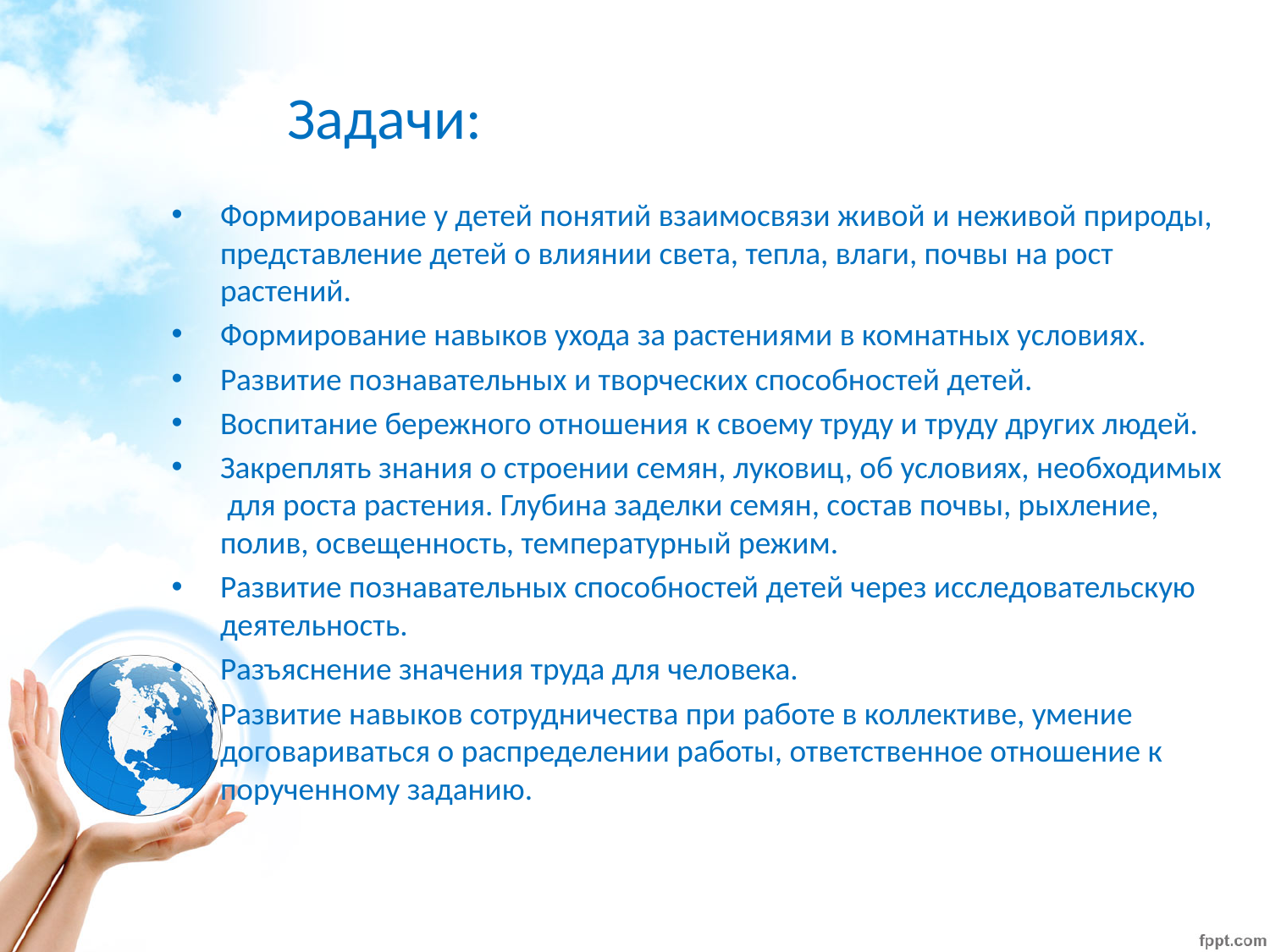

# Задачи:
Формирование у детей понятий взаимосвязи живой и неживой природы, представление детей о влиянии света, тепла, влаги, почвы на рост растений.
Формирование навыков ухода за растениями в комнатных условиях.
Развитие познавательных и творческих способностей детей.
Воспитание бережного отношения к своему труду и труду других людей.
Закреплять знания о строении семян, луковиц, об условиях, необходимых  для роста растения. Глубина заделки семян, состав почвы, рыхление, полив, освещенность, температурный режим.
Развитие познавательных способностей детей через исследовательскую деятельность.
Разъяснение значения труда для человека.
Развитие навыков сотрудничества при работе в коллективе, умение договариваться о распределении работы, ответственное отношение к порученному заданию.